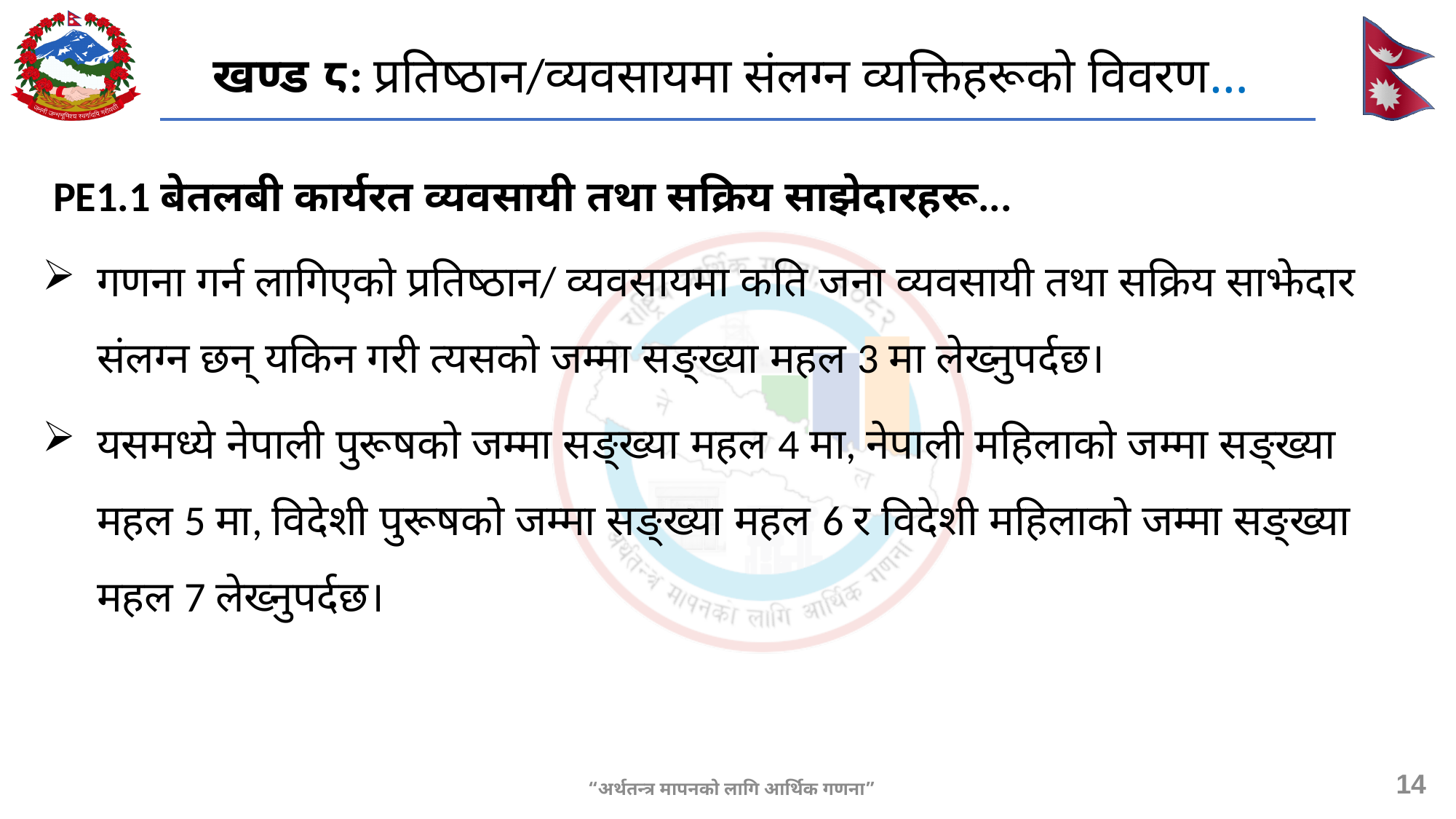

खण्ड ८: प्रतिष्ठान/व्यवसायमा संलग्न व्यक्तिहरूको विवरण…
PE1.1 बेतलबी कार्यरत व्यवसायी तथा सक्रिय साझेदारहरू...
गणना गर्न लागिएको प्रतिष्ठान/ व्यवसायमा कति जना व्यवसायी तथा सक्रिय साझेदार संलग्न छन् यकिन गरी त्यसको जम्मा सङ्ख्या महल 3 मा लेख्नुपर्दछ।
यसमध्ये नेपाली पुरूषको जम्मा सङ्ख्या महल 4 मा, नेपाली महिलाको जम्मा सङ्ख्या महल 5 मा, विदेशी पुरूषको जम्मा सङ्ख्या महल 6 र विदेशी महिलाको जम्मा सङ्ख्या महल 7 लेख्नुपर्दछ।

14
“अर्थतन्त्र मापनको लागि आर्थिक गणना”